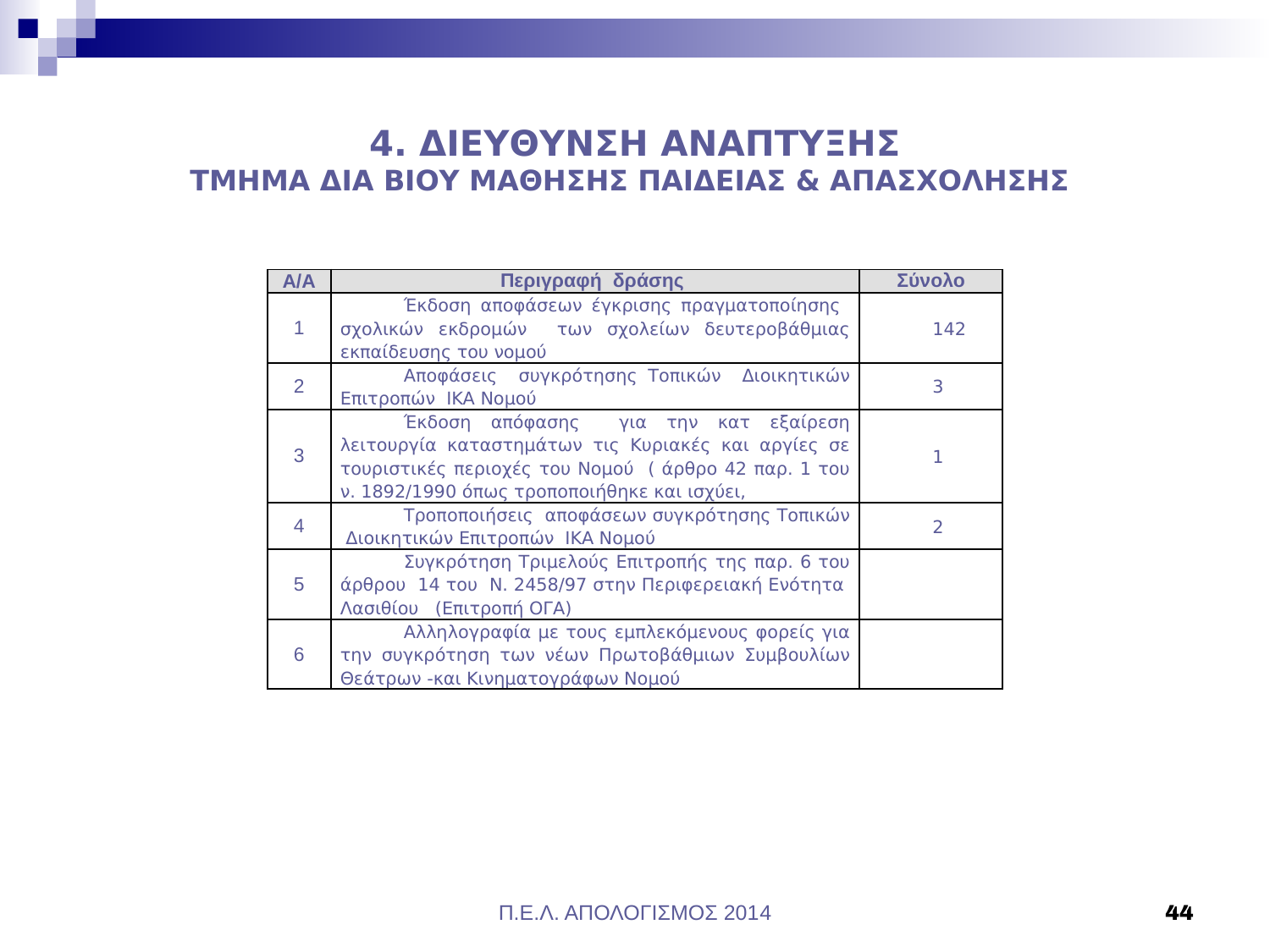

# 4. ΔΙΕΥΘΥΝΣΗ ΑΝΑΠΤΥΞΗΣ ΤΜΗΜΑ ΔΙΑ ΒΙΟΥ ΜΑΘΗΣΗΣ ΠΑΙΔΕΙΑΣ & ΑΠΑΣΧΟΛΗΣΗΣ

| Α/Α | Περιγραφή δράσης | Σύνολο |
| --- | --- | --- |
| 1 | Έκδοση αποφάσεων έγκρισης πραγματοποίησης σχολικών εκδρομών των σχολείων δευτεροβάθμιας εκπαίδευσης του νομού | 142 |
| 2 | Αποφάσεις συγκρότησης Τοπικών Διοικητικών Επιτροπών ΙΚΑ Νομού | 3 |
| 3 | Έκδοση απόφασης για την κατ εξαίρεση λειτουργία καταστημάτων τις Κυριακές και αργίες σε τουριστικές περιοχές του Νομού ( άρθρο 42 παρ. 1 του ν. 1892/1990 όπως τροποποιήθηκε και ισχύει, | 1 |
| 4 | Τροποποιήσεις αποφάσεων συγκρότησης Τοπικών Διοικητικών Επιτροπών ΙΚΑ Νομού | 2 |
| 5 | Συγκρότηση Τριμελούς Επιτροπής της παρ. 6 του άρθρου 14 του Ν. 2458/97 στην Περιφερειακή Ενότητα Λασιθίου (Επιτροπή ΟΓΑ) |  |
| 6 | Αλληλογραφία με τους εμπλεκόμενους φορείς για την συγκρότηση των νέων Πρωτοβάθμιων Συμβουλίων Θεάτρων -και Κινηματογράφων Νομού |  |
Π.Ε.Λ. ΑΠΟΛΟΓΙΣΜΟΣ 2014
44